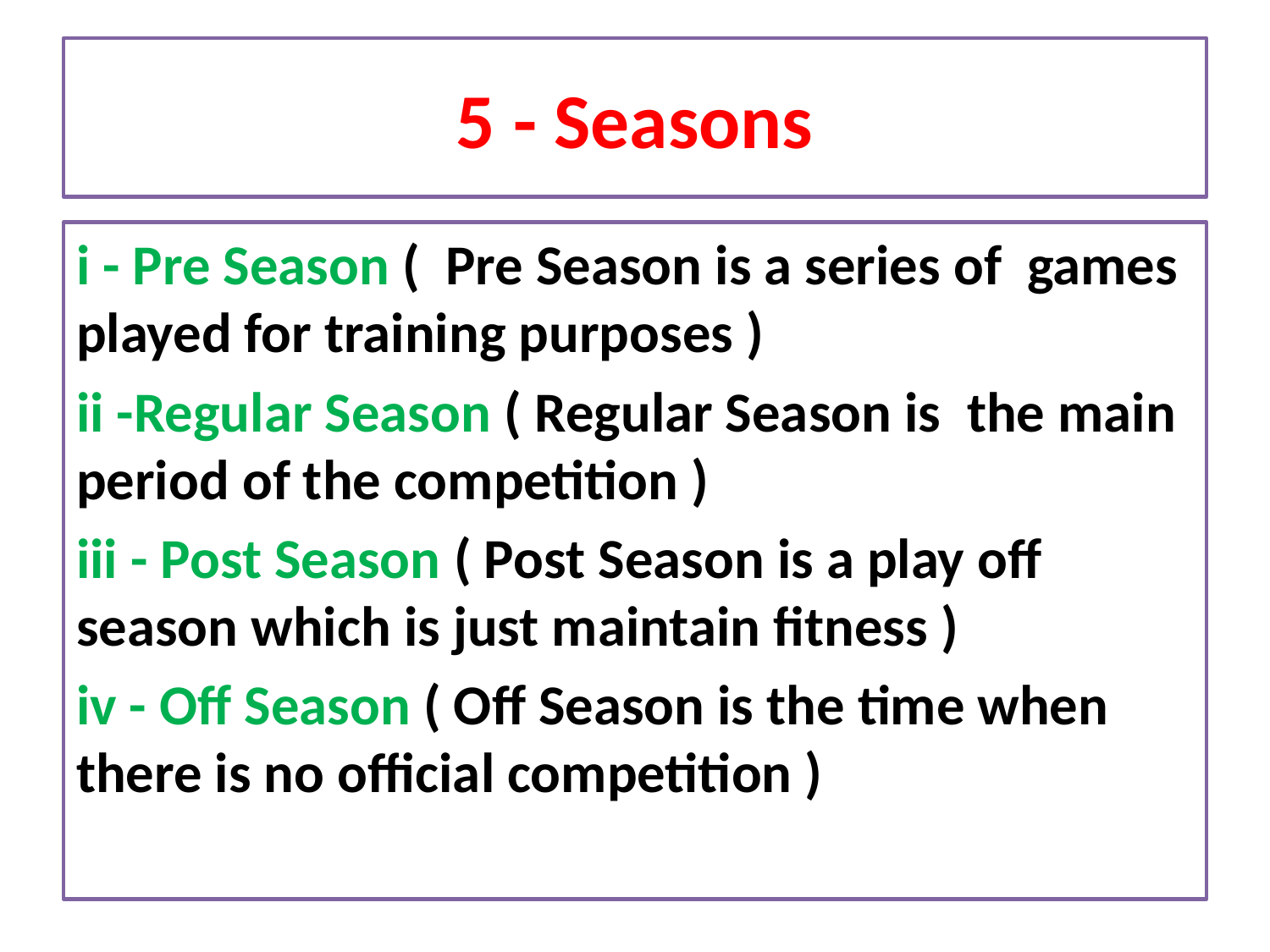

# 5 - Seasons
i - Pre Season (  Pre Season is a series of  games played for training purposes )
ii -Regular Season ( Regular Season is  the main period of the competition )
iii - Post Season ( Post Season is a play off season which is just maintain fitness )
iv - Off Season ( Off Season is the time when there is no official competition )